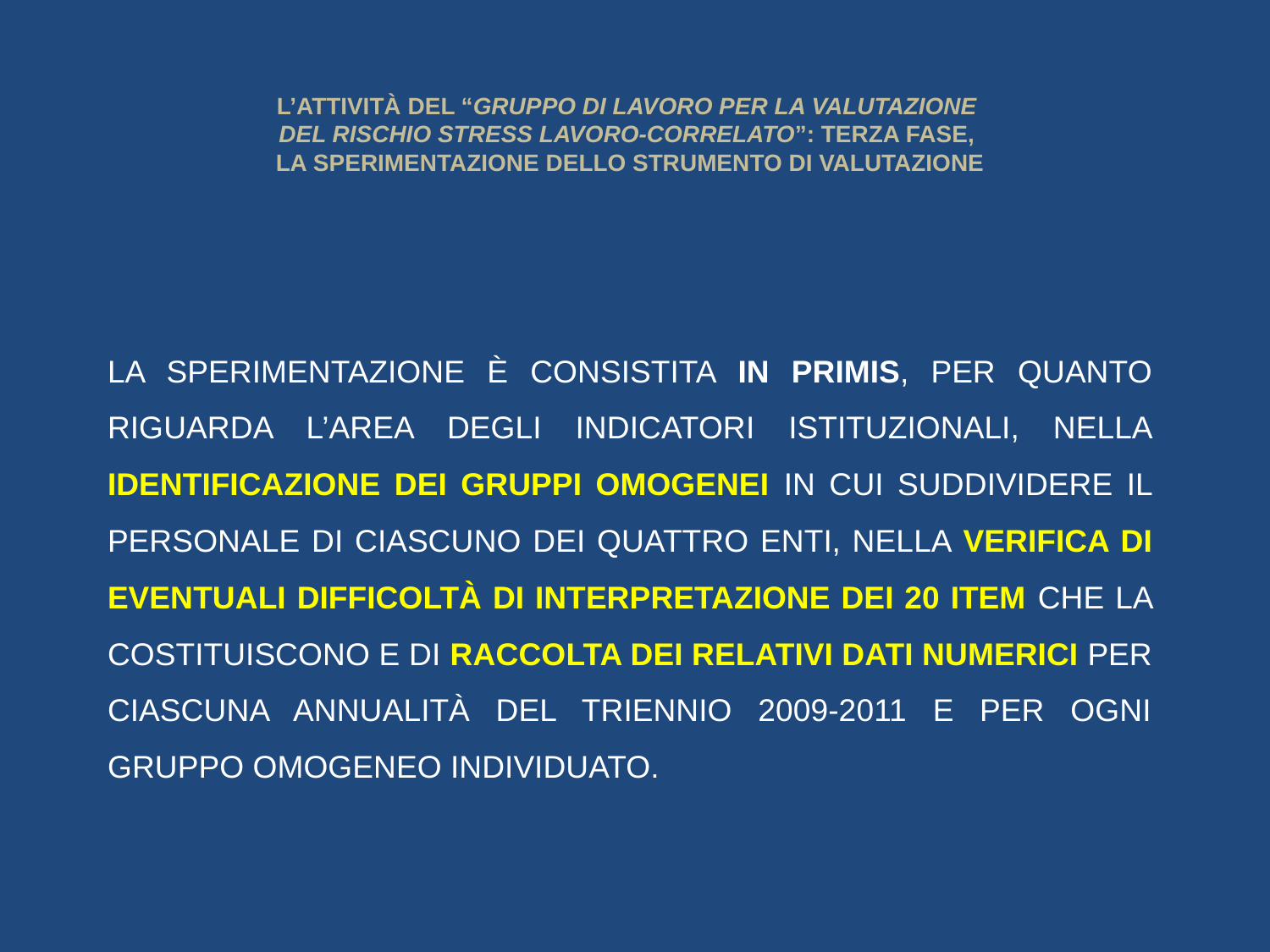

# L’ATTIVITÀ DEL “GRUPPO DI LAVORO PER LA VALUTAZIONE DEL RISCHIO STRESS LAVORO-CORRELATO”: TERZA FASE, LA SPERIMENTAZIONE DELLO STRUMENTO DI VALUTAZIONE
LA SPERIMENTAZIONE È CONSISTITA IN PRIMIS, PER QUANTO RIGUARDA L’AREA DEGLI INDICATORI ISTITUZIONALI, NELLA IDENTIFICAZIONE DEI GRUPPI OMOGENEI IN CUI SUDDIVIDERE IL PERSONALE DI CIASCUNO DEI QUATTRO ENTI, NELLA VERIFICA DI EVENTUALI DIFFICOLTÀ DI INTERPRETAZIONE DEI 20 ITEM CHE LA COSTITUISCONO E DI RACCOLTA DEI RELATIVI DATI NUMERICI PER CIASCUNA ANNUALITÀ DEL TRIENNIO 2009-2011 E PER OGNI GRUPPO OMOGENEO INDIVIDUATO.